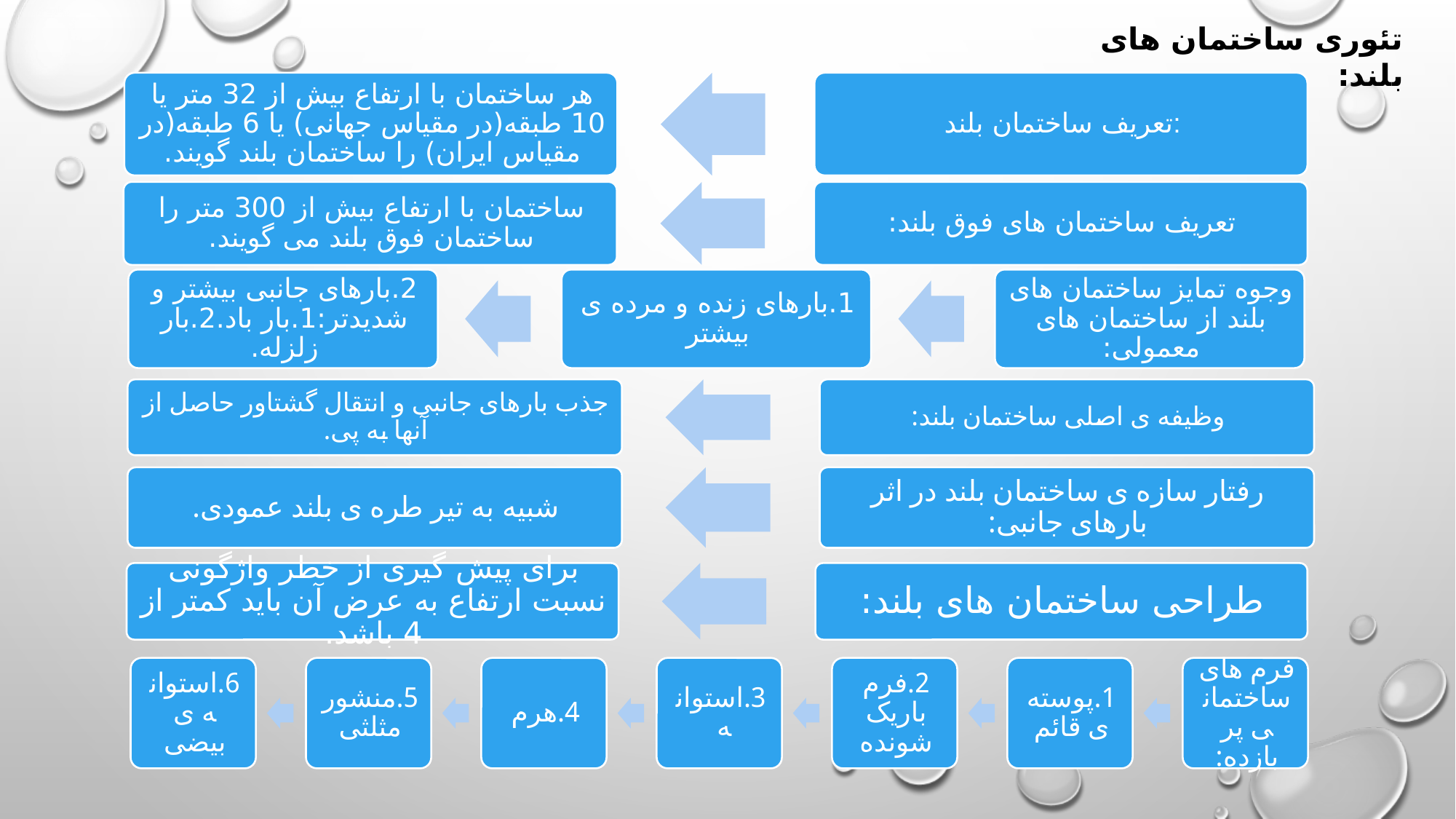

تئوری ساختمان های بلند:
تعریف ساختمان بلند:

هر ساختمان با ارتفاع بیش از 32 متر یا 10 طبقه(در مقیاس جهانی) یا 6 طبقه(در مقیاس ایران) را ساختمان بلند گویند.
تعریف ساختمان های فوق بلند:

ساختمان با ارتفاع بیش از 300 متر را ساختمان فوق بلند می گویند.
وجوه تمایز ساختمان های بلند از ساختمان های معمولی:

1.بارهای زنده و مرده ی بیشتر

2.بارهای جانبی بیشتر و شدیدتر:1.بار باد.2.بار زلزله.
وظیفه ی اصلی ساختمان بلند:

جذب بارهای جانبی و انتقال گشتاور حاصل از آنها به پی.
رفتار سازه ی ساختمان بلند در اثر بارهای جانبی:

شبیه به تیر طره ی بلند عمودی.
طراحی ساختمان های بلند:

برای پیش گیری از خطر واژگونی نسبت ارتفاع به عرض آن باید کمتر از 4 باشد.
فرم های ساختمانی پر بازده:

1.پوسته ی قائم

2.فرم باریک شونده

3.استوانه

4.هرم

5.منشور مثلثی

6.استوانه ی بیضی